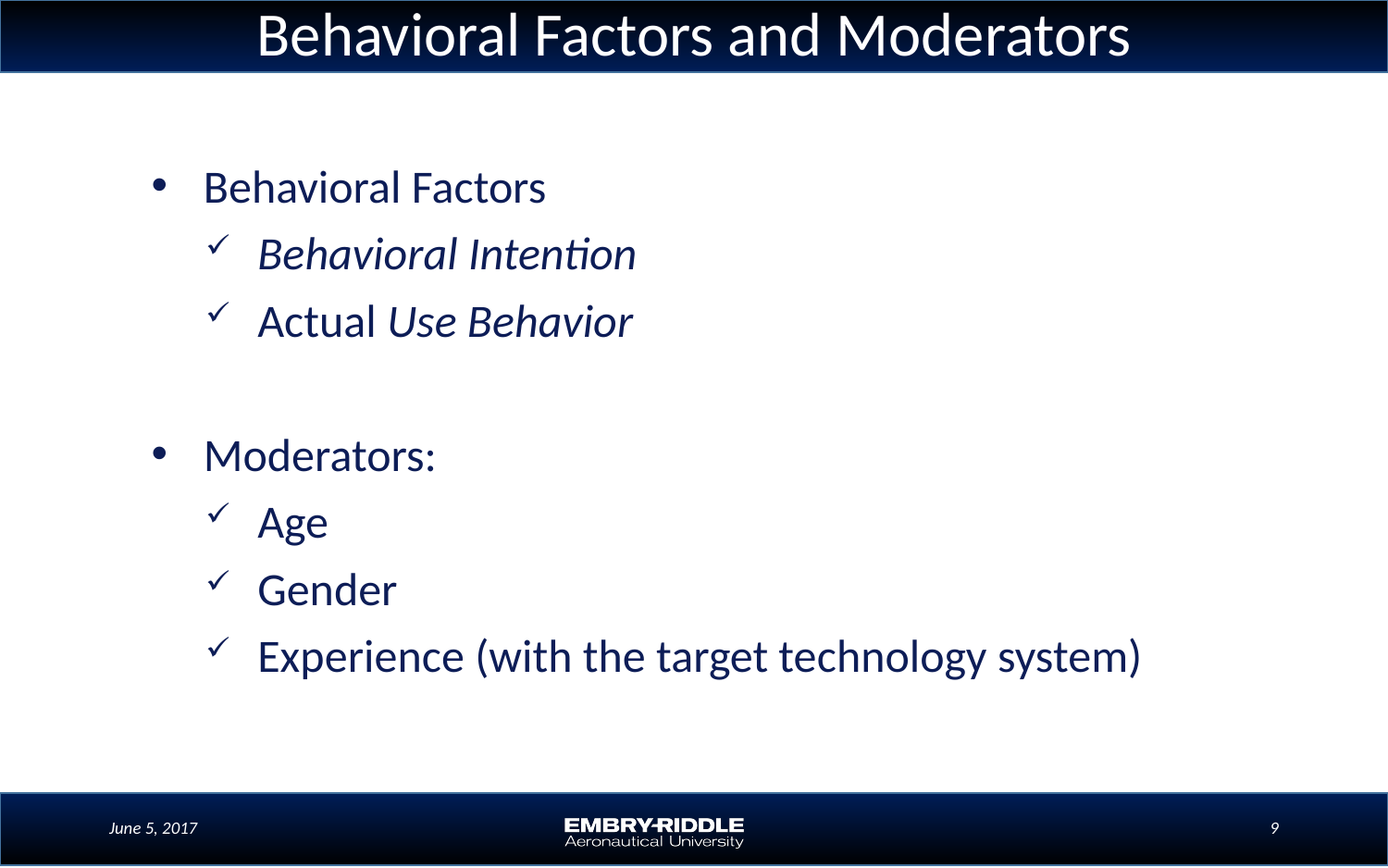

Behavioral Factors and Moderators
Behavioral Factors
Behavioral Intention
Actual Use Behavior

Moderators:
Age
Gender
Experience (with the target technology system)

June 5, 2017
9